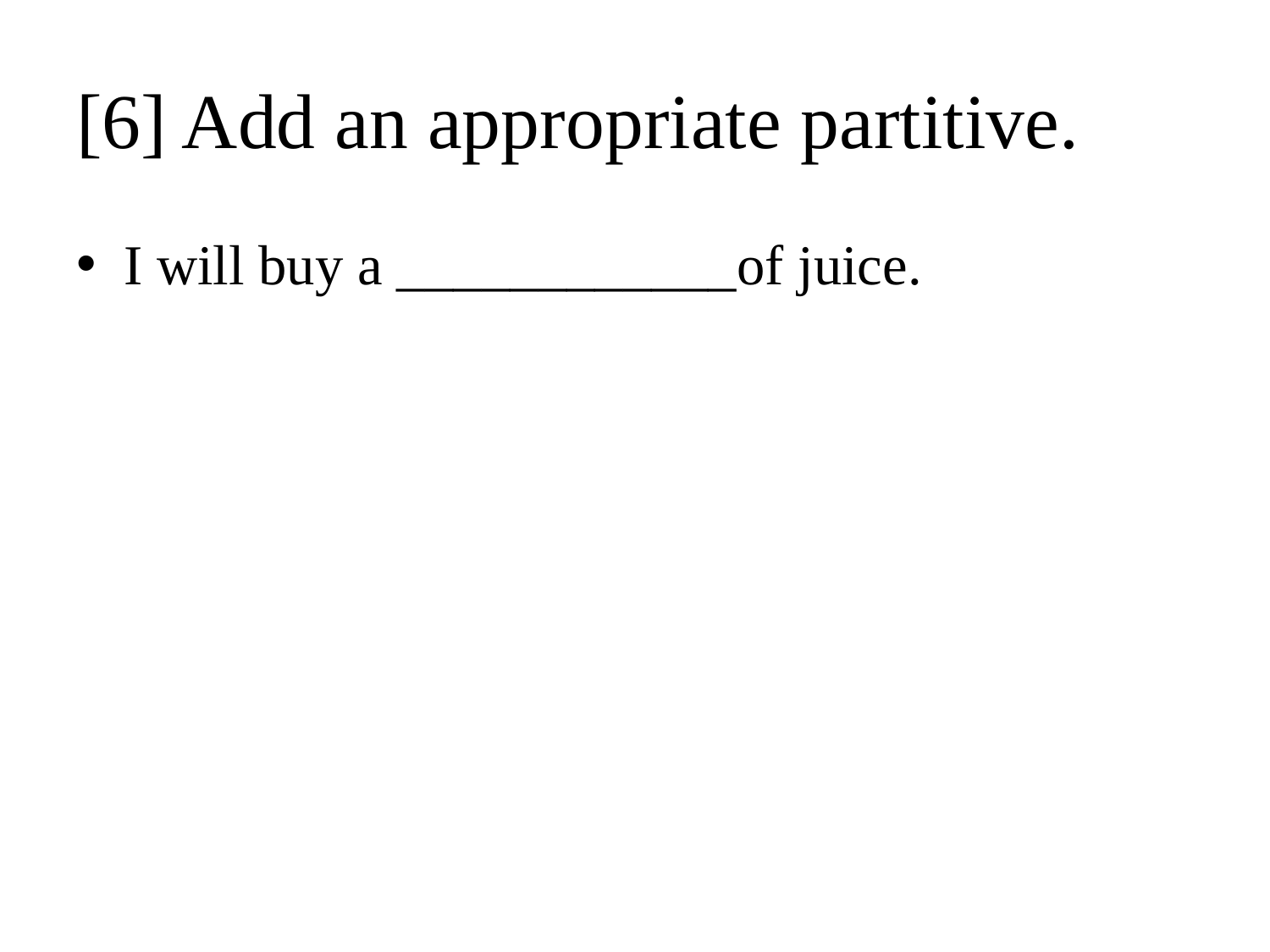

# [6] Add an appropriate partitive.
I will buy a ____________of juice.